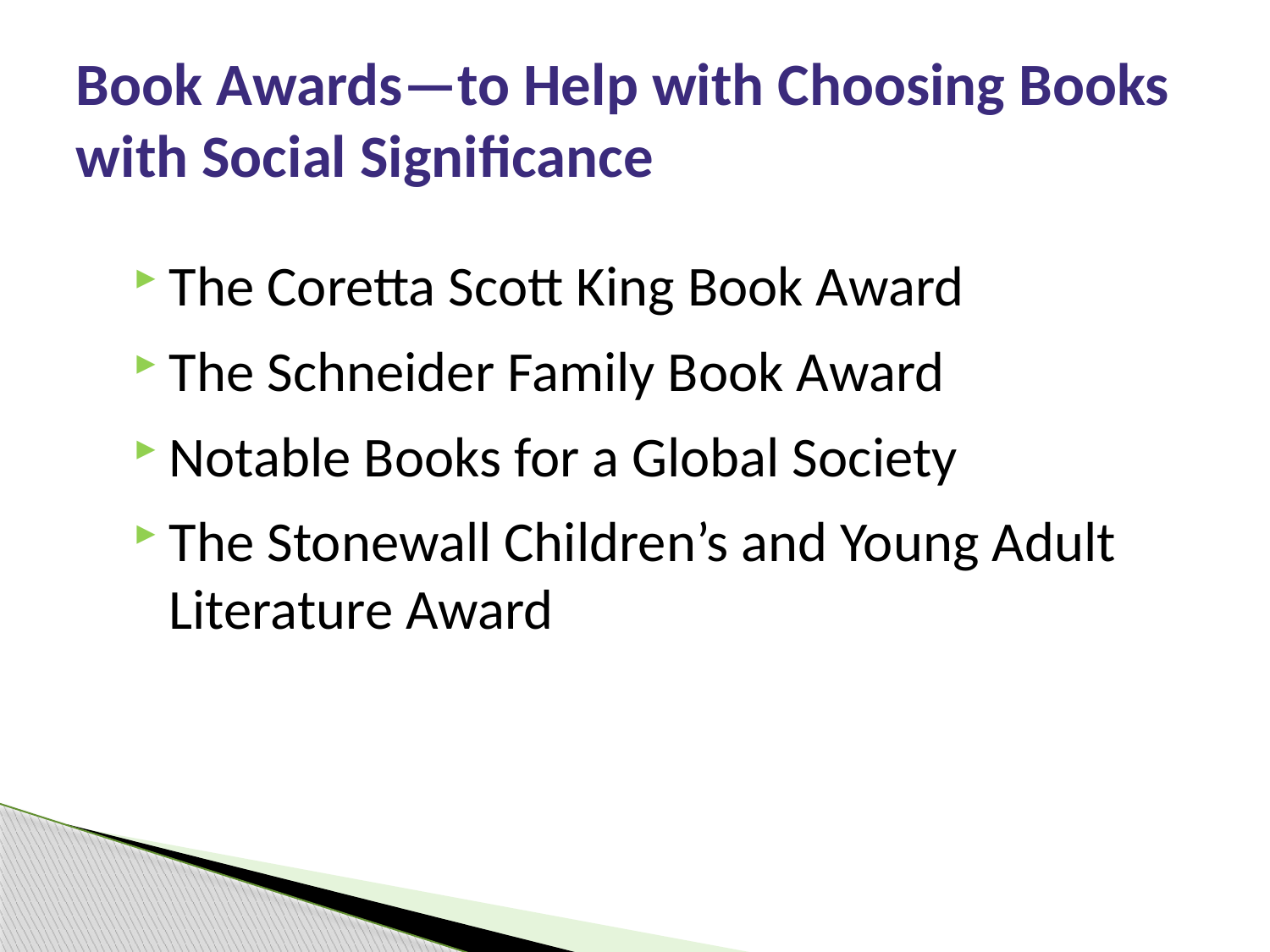

# Book Awards—to Help with Choosing Books with Social Significance
The Coretta Scott King Book Award
The Schneider Family Book Award
Notable Books for a Global Society
The Stonewall Children’s and Young Adult Literature Award